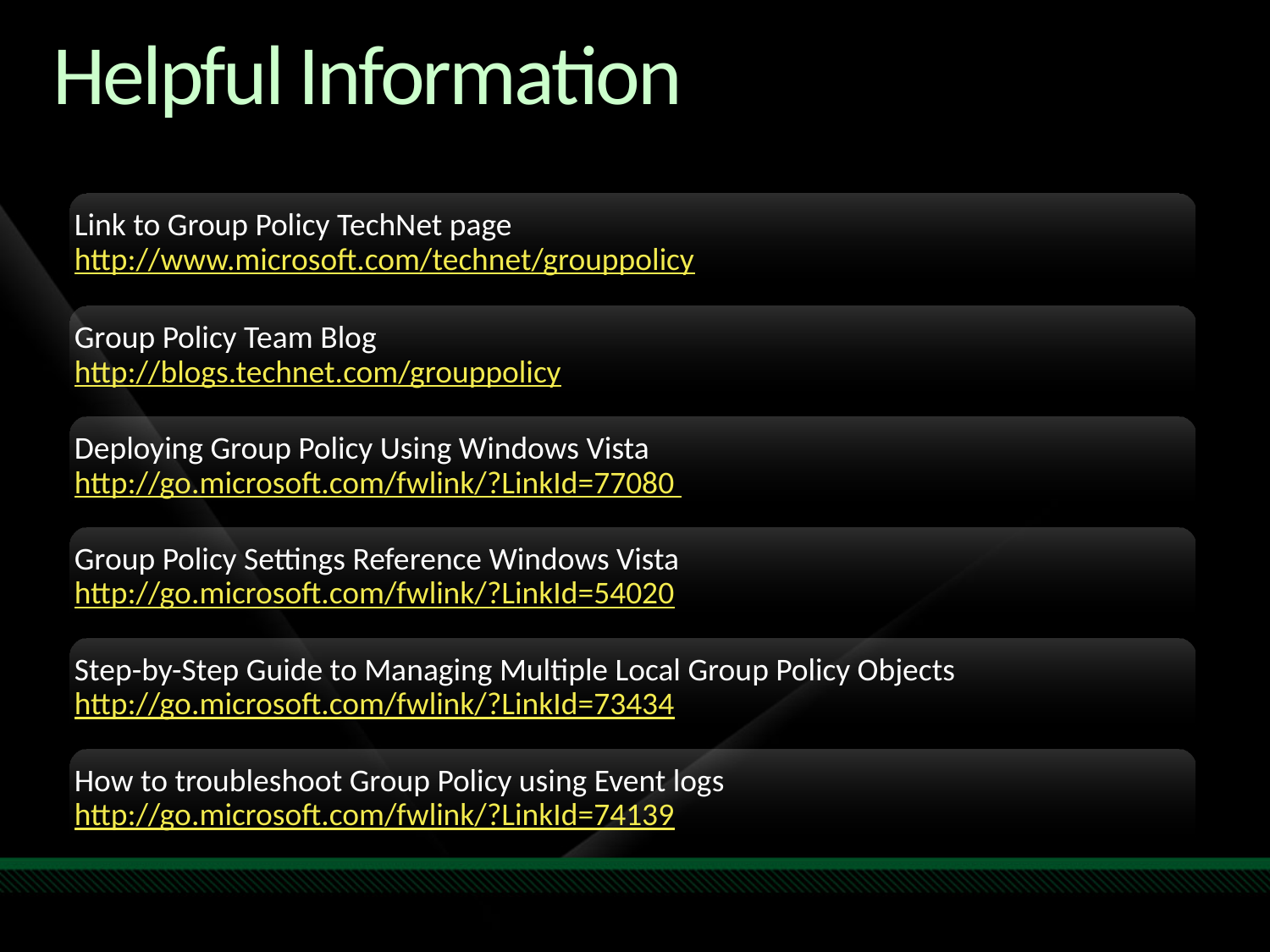

# Helpful Information
Link to Group Policy TechNet page
http://www.microsoft.com/technet/grouppolicy
Group Policy Team Blog
http://blogs.technet.com/grouppolicy
Deploying Group Policy Using Windows Vista
http://go.microsoft.com/fwlink/?LinkId=77080
Group Policy Settings Reference Windows Vista
http://go.microsoft.com/fwlink/?LinkId=54020
Step-by-Step Guide to Managing Multiple Local Group Policy Objects http://go.microsoft.com/fwlink/?LinkId=73434
How to troubleshoot Group Policy using Event logs
http://go.microsoft.com/fwlink/?LinkId=74139